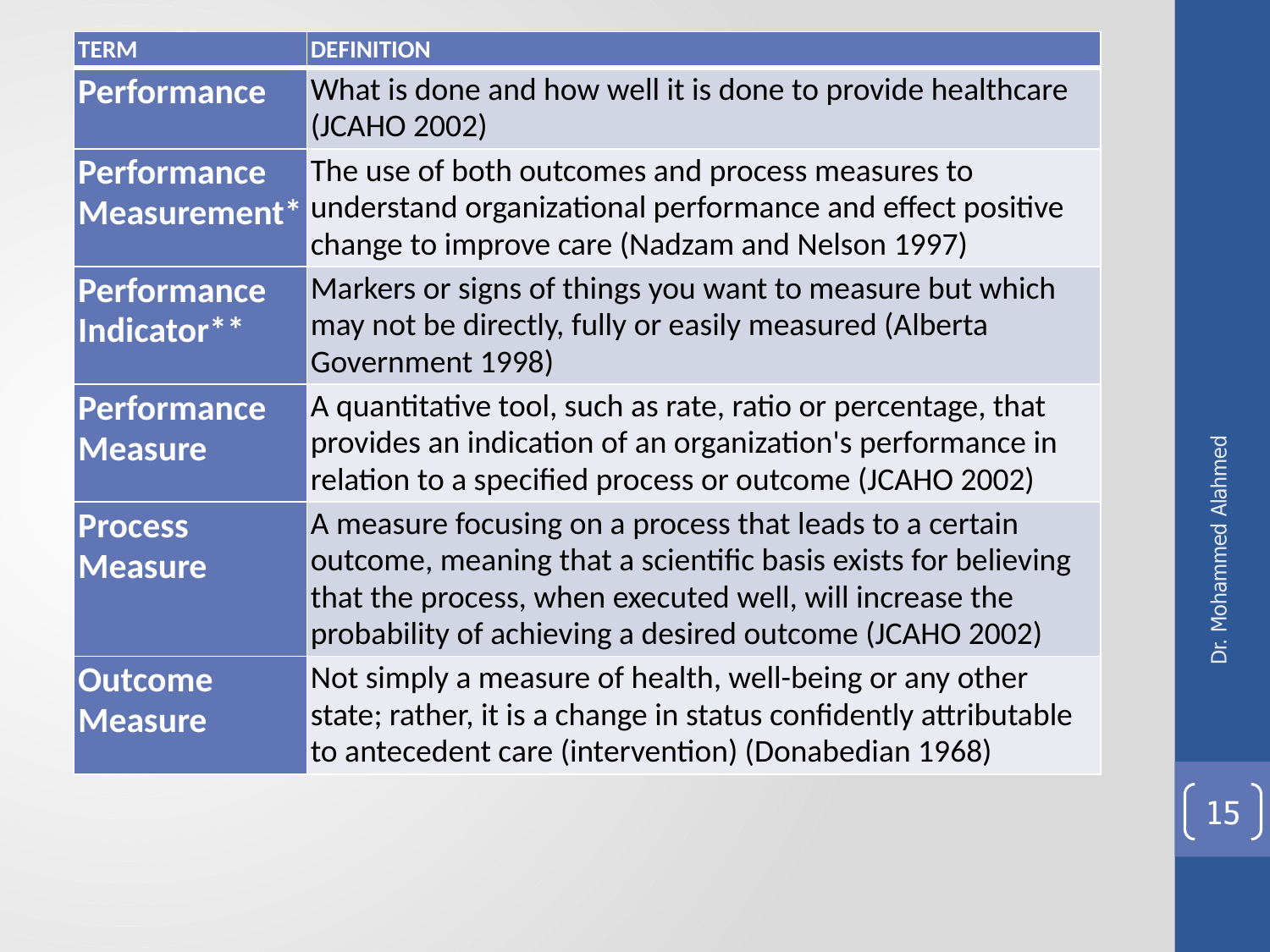

| TERM | DEFINITION |
| --- | --- |
| Performance | What is done and how well it is done to provide healthcare (JCAHO 2002) |
| Performance Measurement\* | The use of both outcomes and process measures to understand organizational performance and effect positive change to improve care (Nadzam and Nelson 1997) |
| Performance Indicator\*\* | Markers or signs of things you want to measure but which may not be directly, fully or easily measured (Alberta Government 1998) |
| Performance Measure | A quantitative tool, such as rate, ratio or percentage, that provides an indication of an organization's performance in relation to a specified process or outcome (JCAHO 2002) |
| Process Measure | A measure focusing on a process that leads to a certain outcome, meaning that a scientific basis exists for believing that the process, when executed well, will increase the probability of achieving a desired outcome (JCAHO 2002) |
| Outcome Measure | Not simply a measure of health, well-being or any other state; rather, it is a change in status confidently attributable to antecedent care (intervention) (Donabedian 1968) |
Dr. Mohammed Alahmed
15